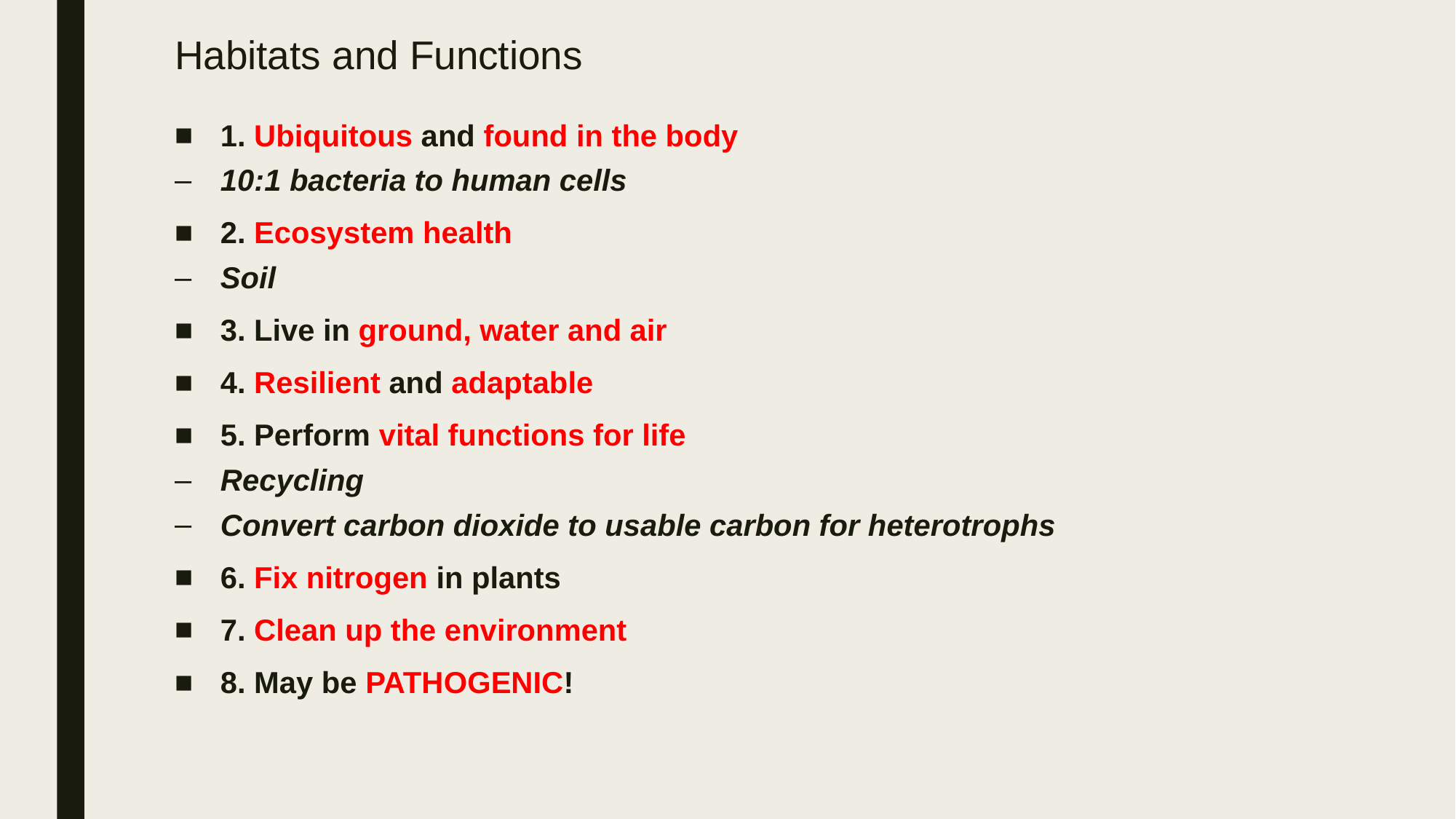

# Habitats and Functions
1. Ubiquitous and found in the body
10:1 bacteria to human cells
2. Ecosystem health
Soil
3. Live in ground, water and air
4. Resilient and adaptable
5. Perform vital functions for life
Recycling
Convert carbon dioxide to usable carbon for heterotrophs
6. Fix nitrogen in plants
7. Clean up the environment
8. May be PATHOGENIC!